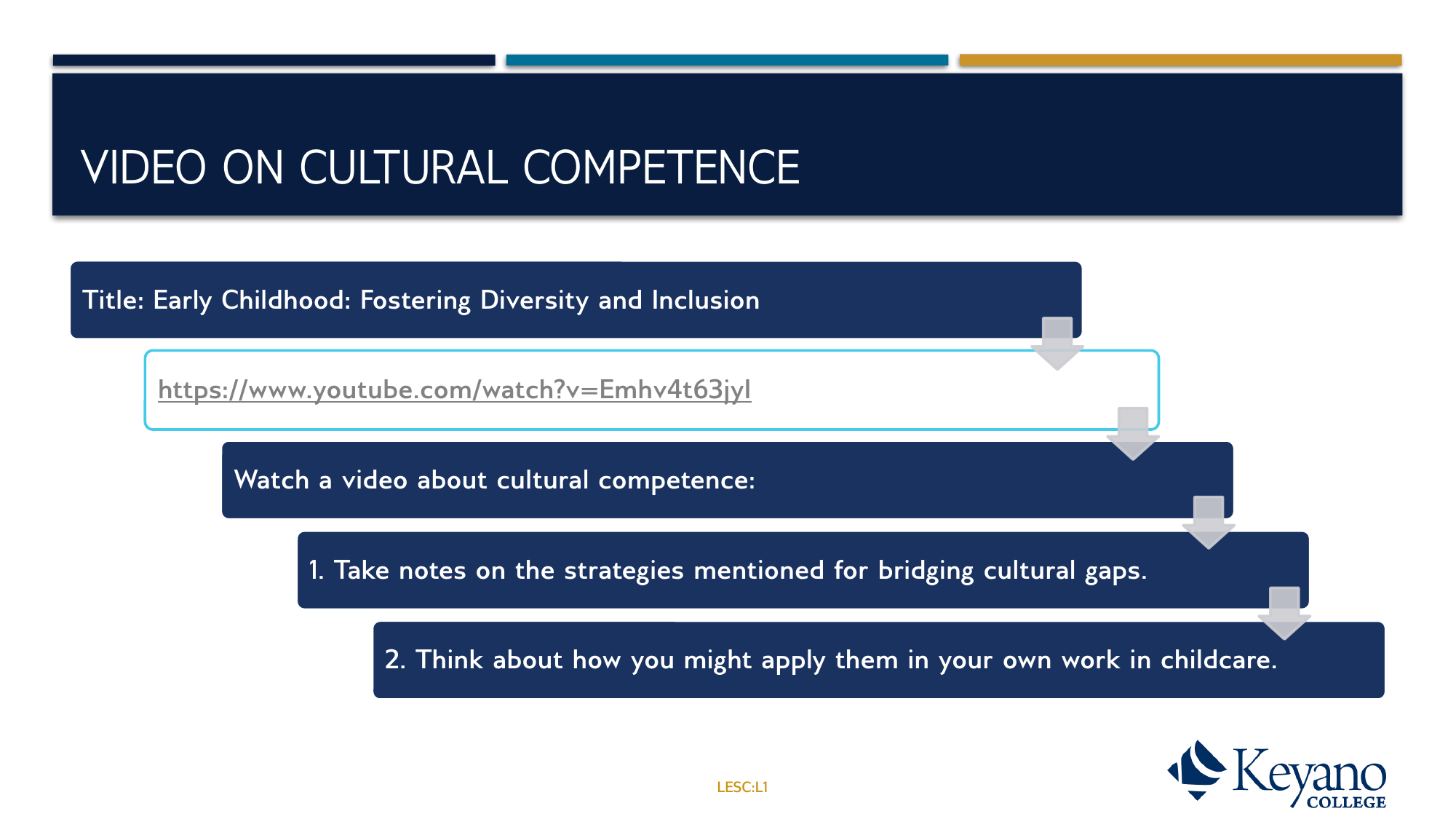

# Video on Cultural Competence
Title: Early Childhood: Fostering Diversity and Inclusion
https://www.youtube.com/watch?v=Emhv4t63jyI
Watch a video about cultural competence:
1. Take notes on the strategies mentioned for bridging cultural gaps.
2. Think about how you might apply them in your own work in childcare.

LESC:L1